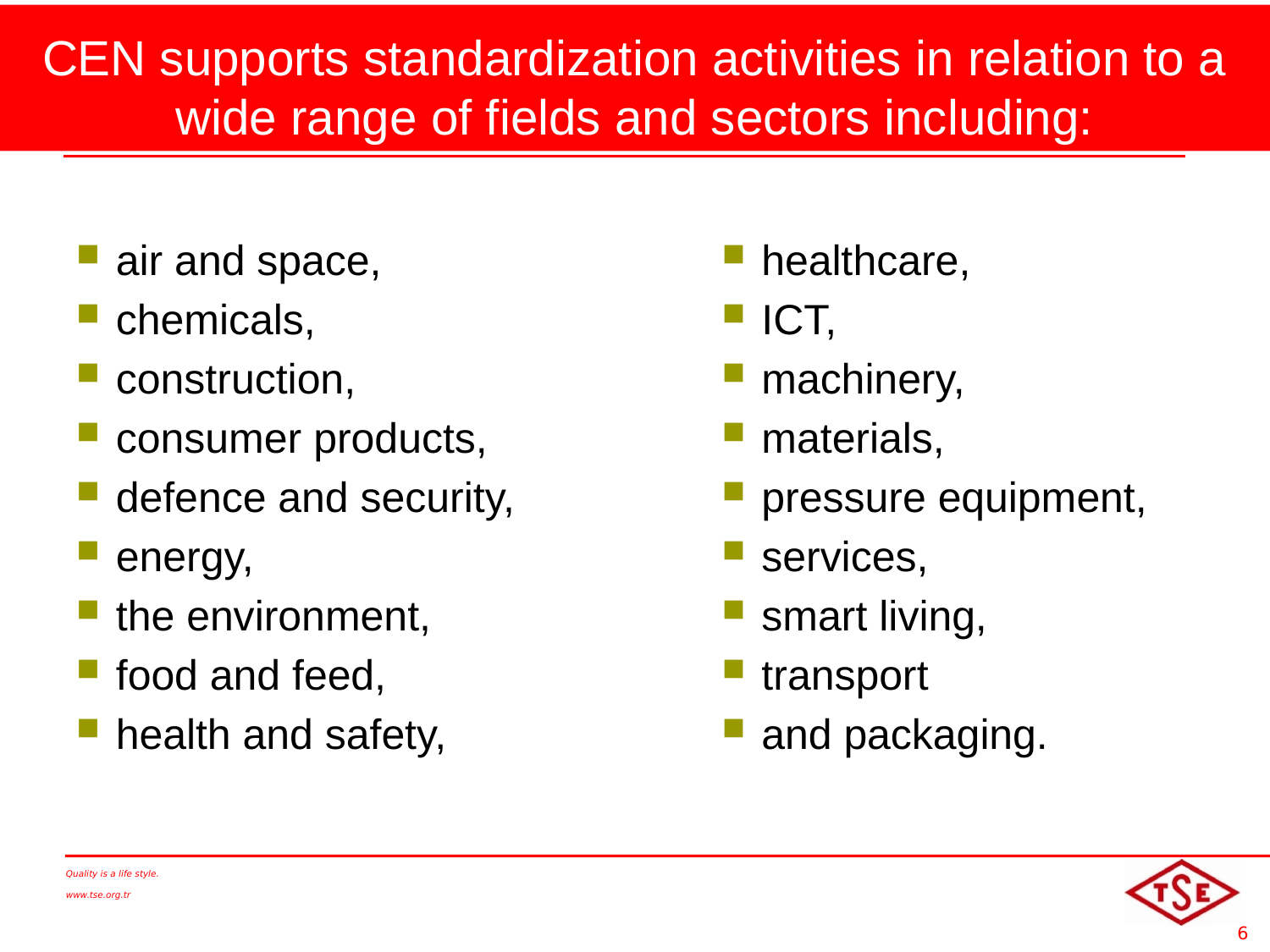

# CEN supports standardization activities in relation to a wide range of fields and sectors including:
air and space,
chemicals,
construction,
consumer products,
defence and security,
energy,
the environment,
food and feed,
health and safety,

healthcare,
ICT,
machinery,
materials,
pressure equipment,
services,
smart living,
transport
and packaging.

Quality is a life style.

www.tse.org.tr
6